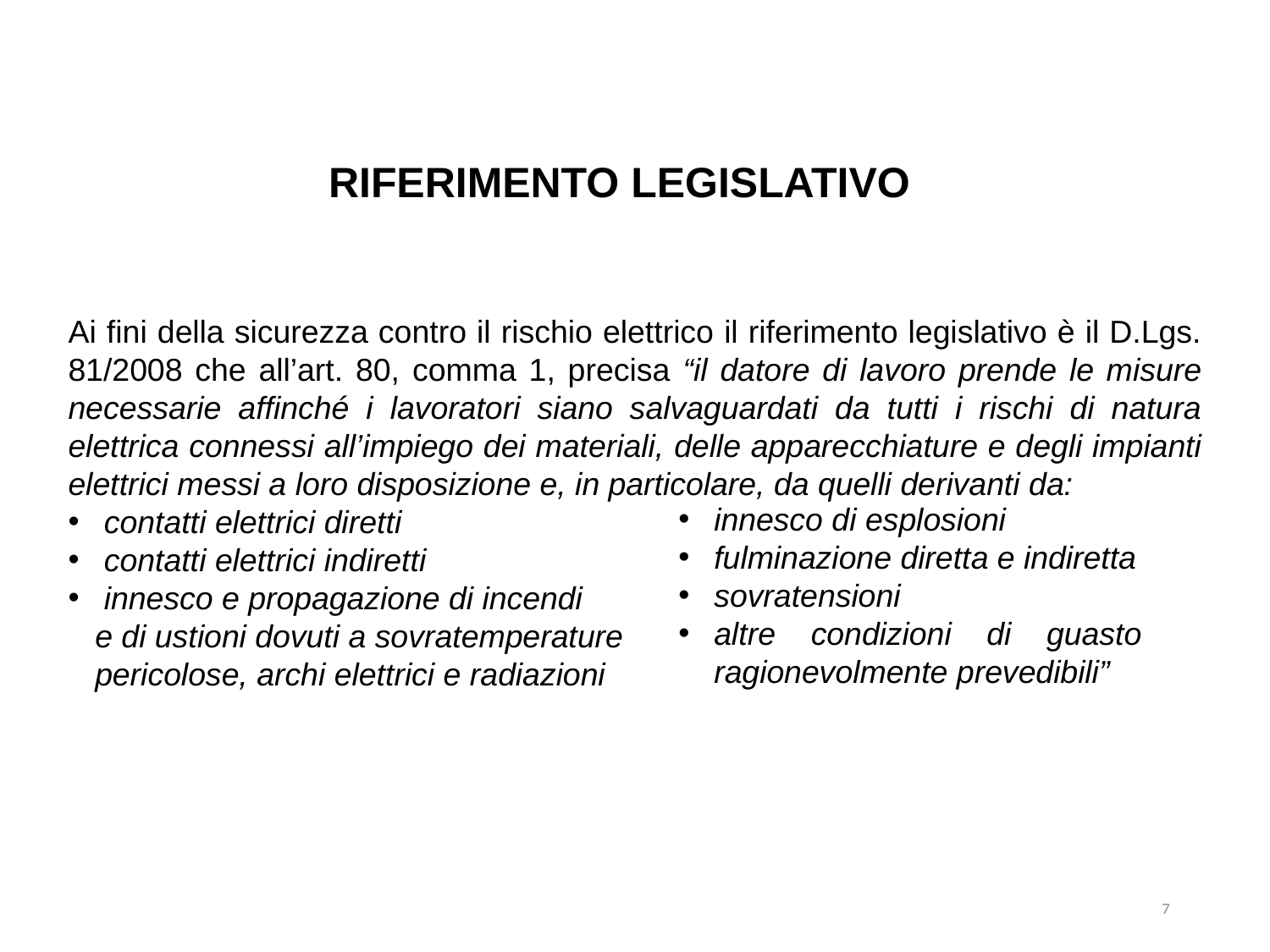

RIFERIMENTO LEGISLATIVO
Ai fini della sicurezza contro il rischio elettrico il riferimento legislativo è il D.Lgs. 81/2008 che all’art. 80, comma 1, precisa “il datore di lavoro prende le misure necessarie affinché i lavoratori siano salvaguardati da tutti i rischi di natura elettrica connessi all’impiego dei materiali, delle apparecchiature e degli impianti elettrici messi a loro disposizione e, in particolare, da quelli derivanti da:
contatti elettrici diretti
contatti elettrici indiretti
innesco e propagazione di incendi
   e di ustioni dovuti a sovratemperature
   pericolose, archi elettrici e radiazioni

innesco di esplosioni
fulminazione diretta e indiretta
sovratensioni
altre condizioni di guasto ragionevolmente prevedibili”

7